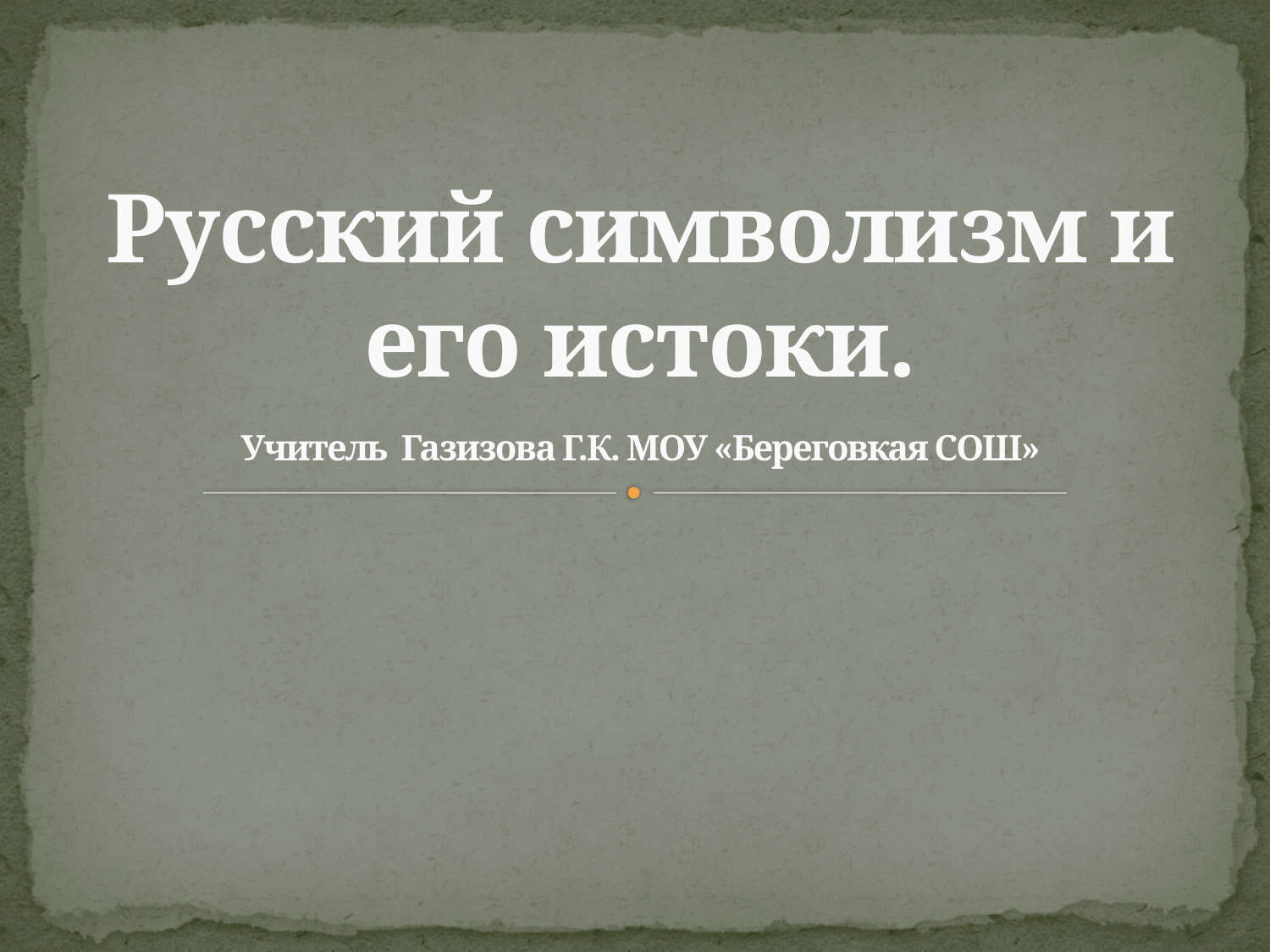

# Русский символизм и его истоки. Учитель  Газизова Г.К. МОУ «Береговкая СОШ»